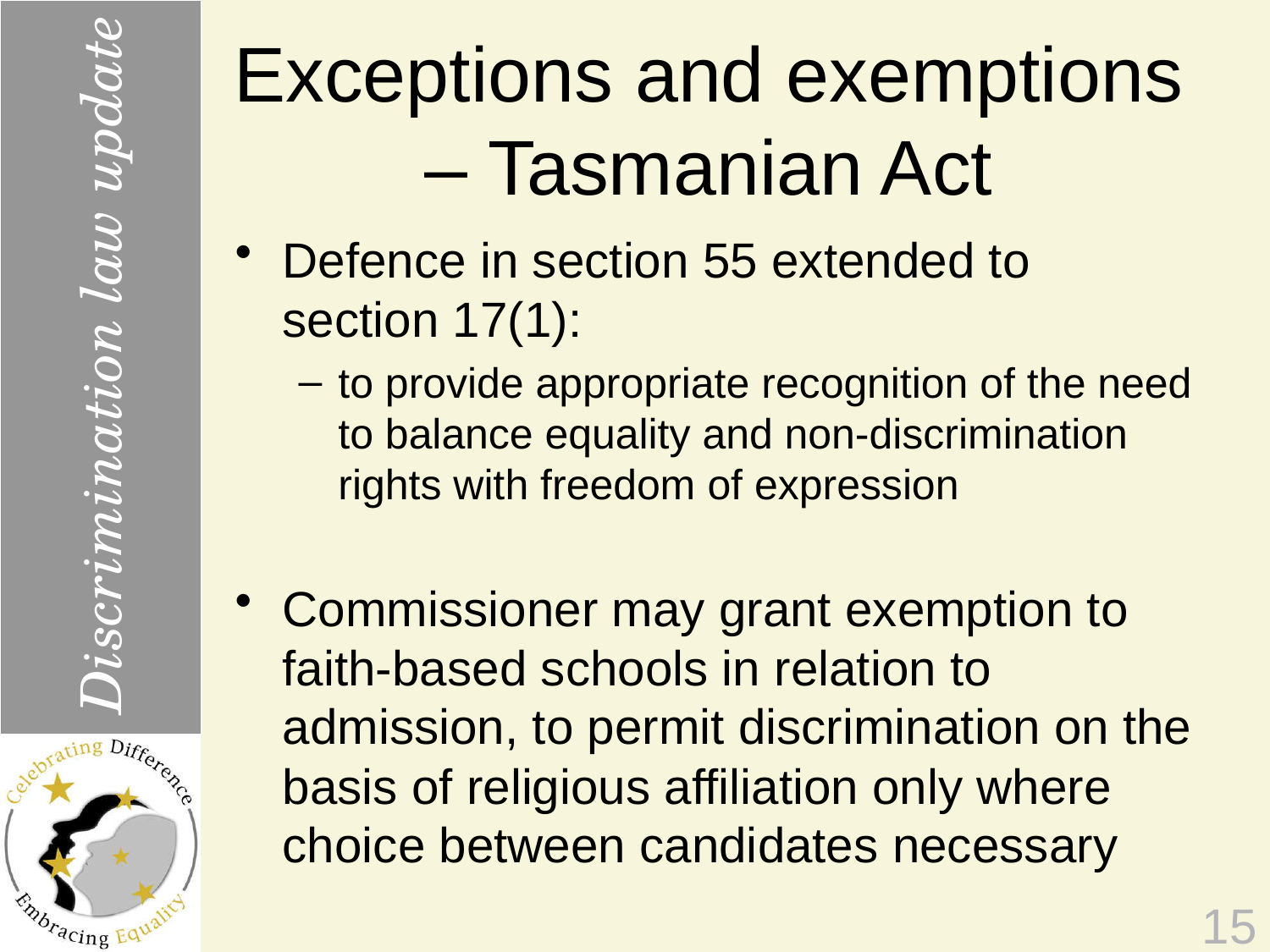

Discrimination law update
# Exceptions and exemptions – Tasmanian Act
Defence in section 55 extended to section 17(1):
to provide appropriate recognition of the need to balance equality and non-discrimination rights with freedom of expression

Commissioner may grant exemption to faith-based schools in relation to admission, to permit discrimination on the basis of religious affiliation only where choice between candidates necessary
15